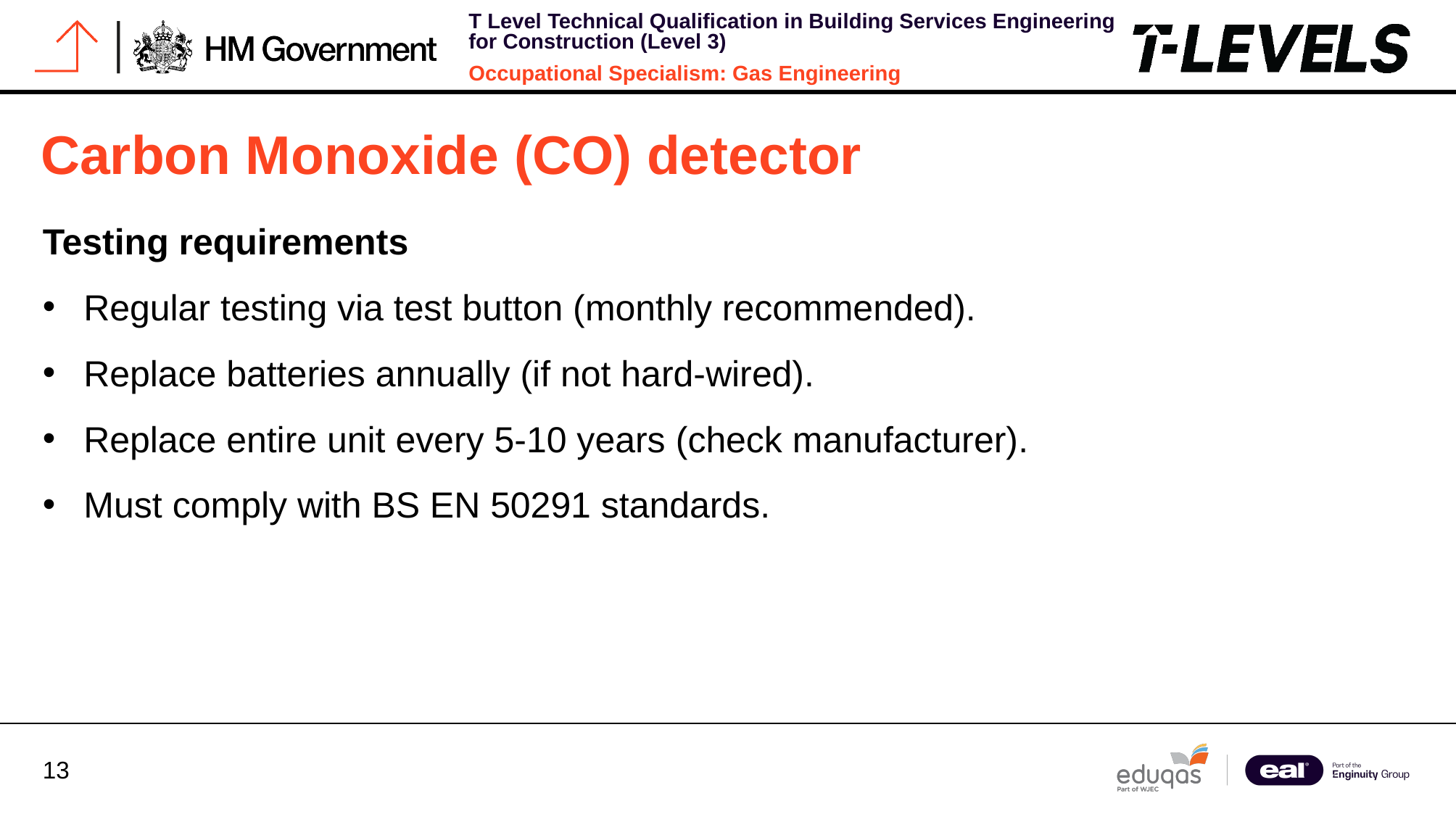

# Carbon Monoxide (CO) detector
Testing requirements
Regular testing via test button (monthly recommended).
Replace batteries annually (if not hard-wired).
Replace entire unit every 5-10 years (check manufacturer).
Must comply with BS EN 50291 standards.